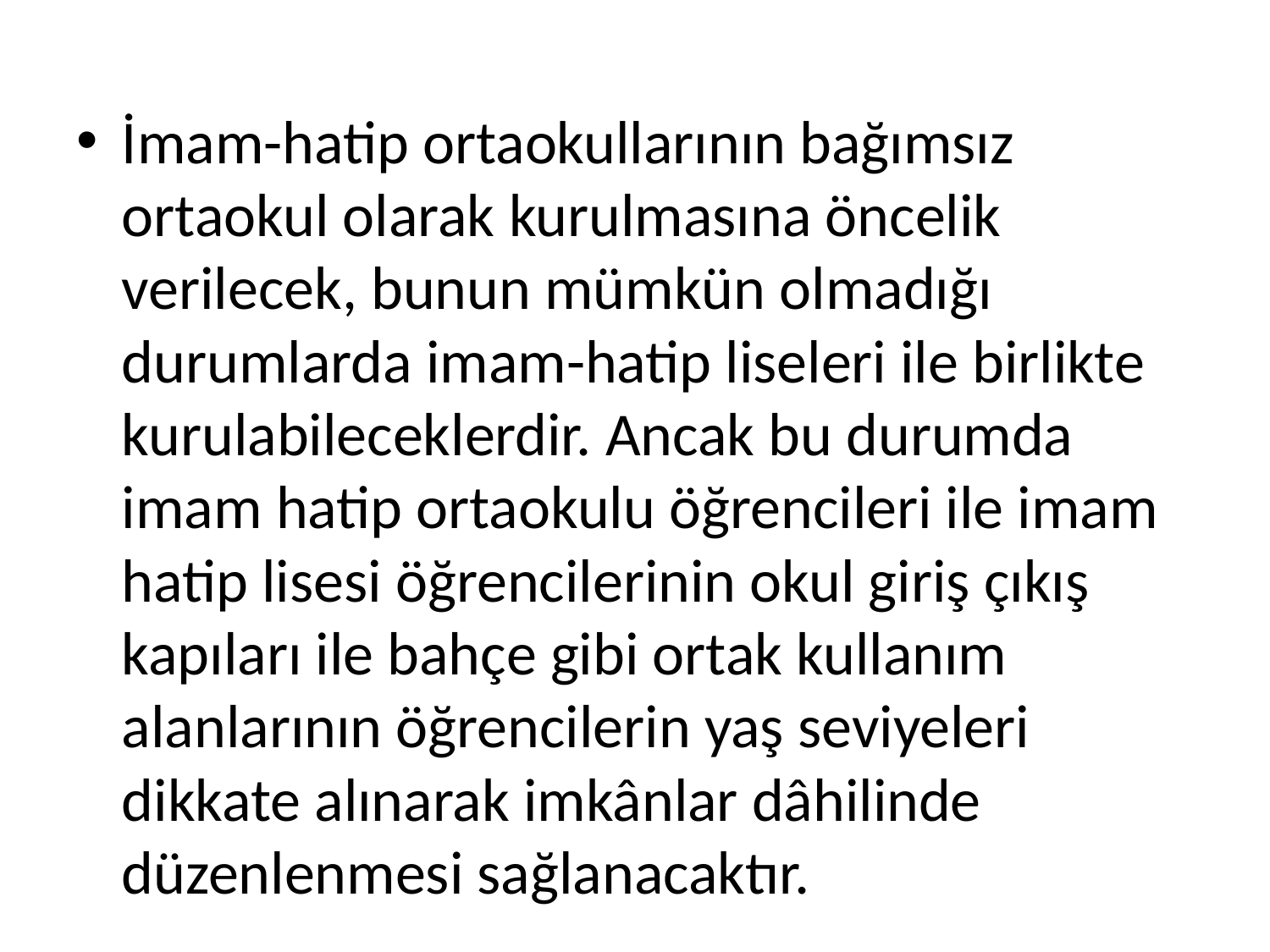

İmam-hatip ortaokullarının bağımsız ortaokul olarak kurulmasına öncelik verilecek, bunun mümkün olmadığı durumlarda imam-hatip liseleri ile birlikte kurulabileceklerdir. Ancak bu durumda imam hatip ortaokulu öğrencileri ile imam hatip lisesi öğrencilerinin okul giriş çıkış kapıları ile bahçe gibi ortak kullanım alanlarının öğrencilerin yaş seviyeleri dikkate alınarak imkânlar dâhilinde düzenlenmesi sağlanacaktır.